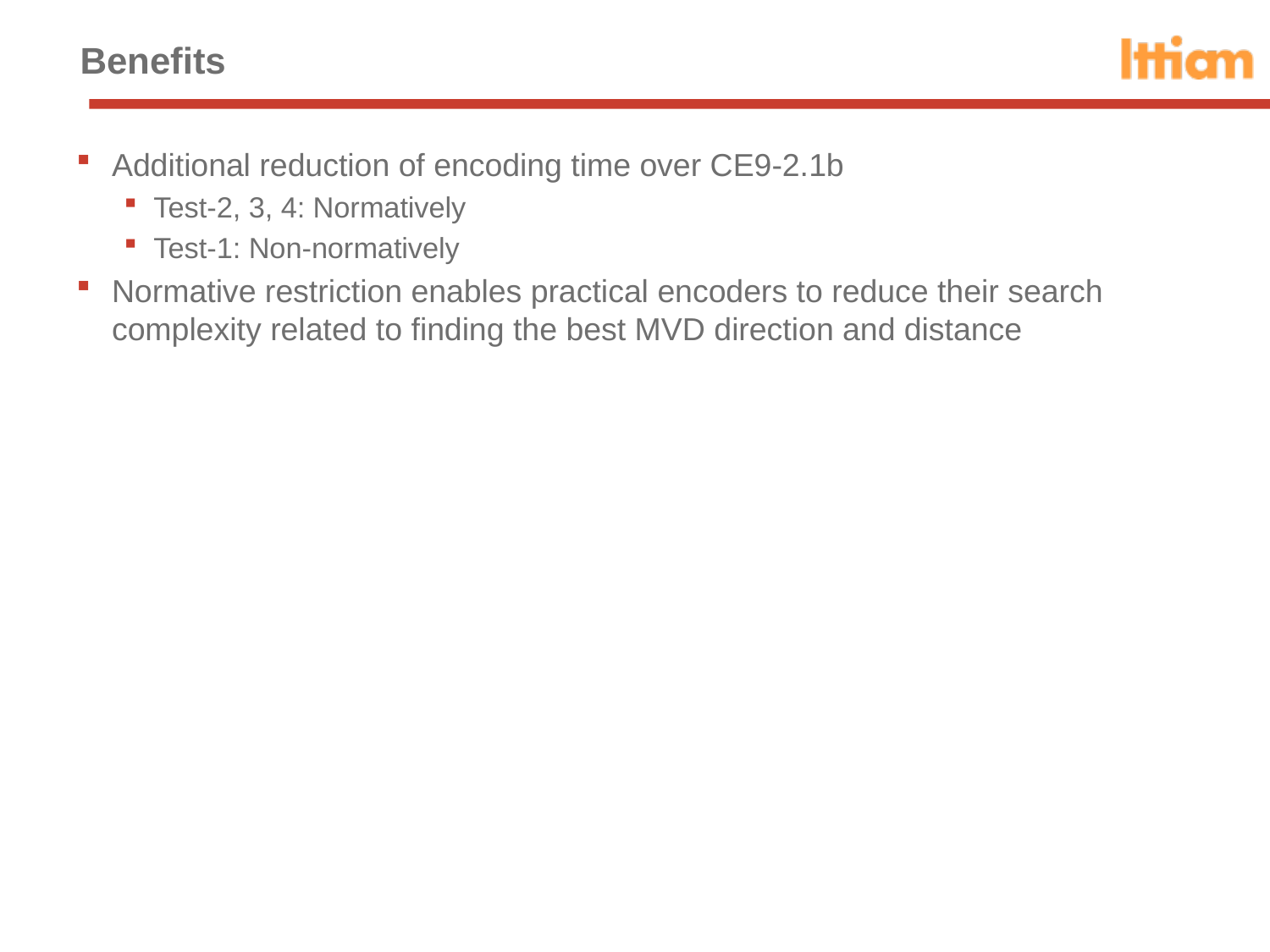

# Benefits
Additional reduction of encoding time over CE9-2.1b
Test-2, 3, 4: Normatively
Test-1: Non-normatively
Normative restriction enables practical encoders to reduce their search complexity related to finding the best MVD direction and distance